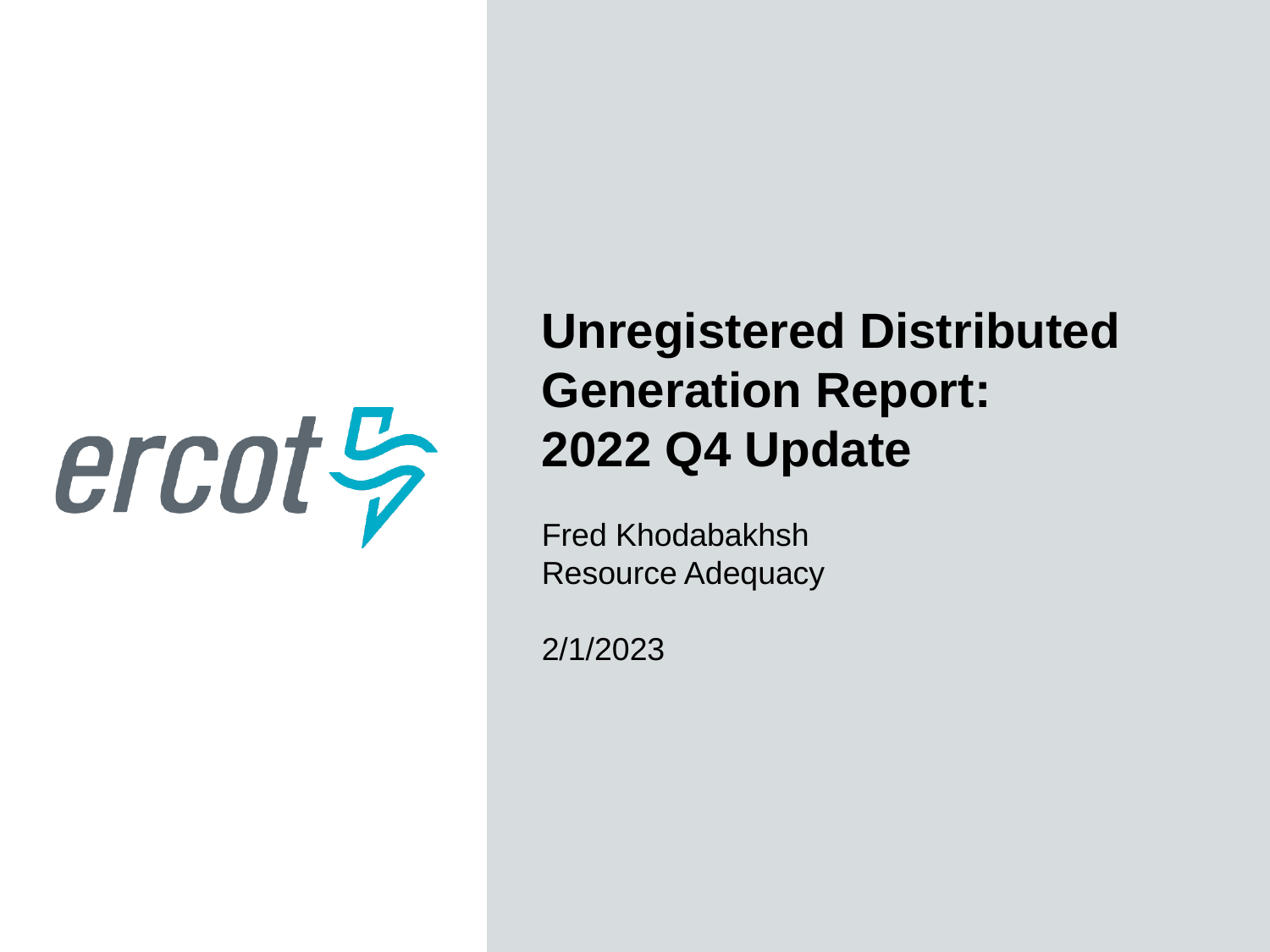

Unregistered Distributed Generation Report:
2022 Q4 Update

Fred Khodabakhsh
Resource Adequacy

2/1/2023